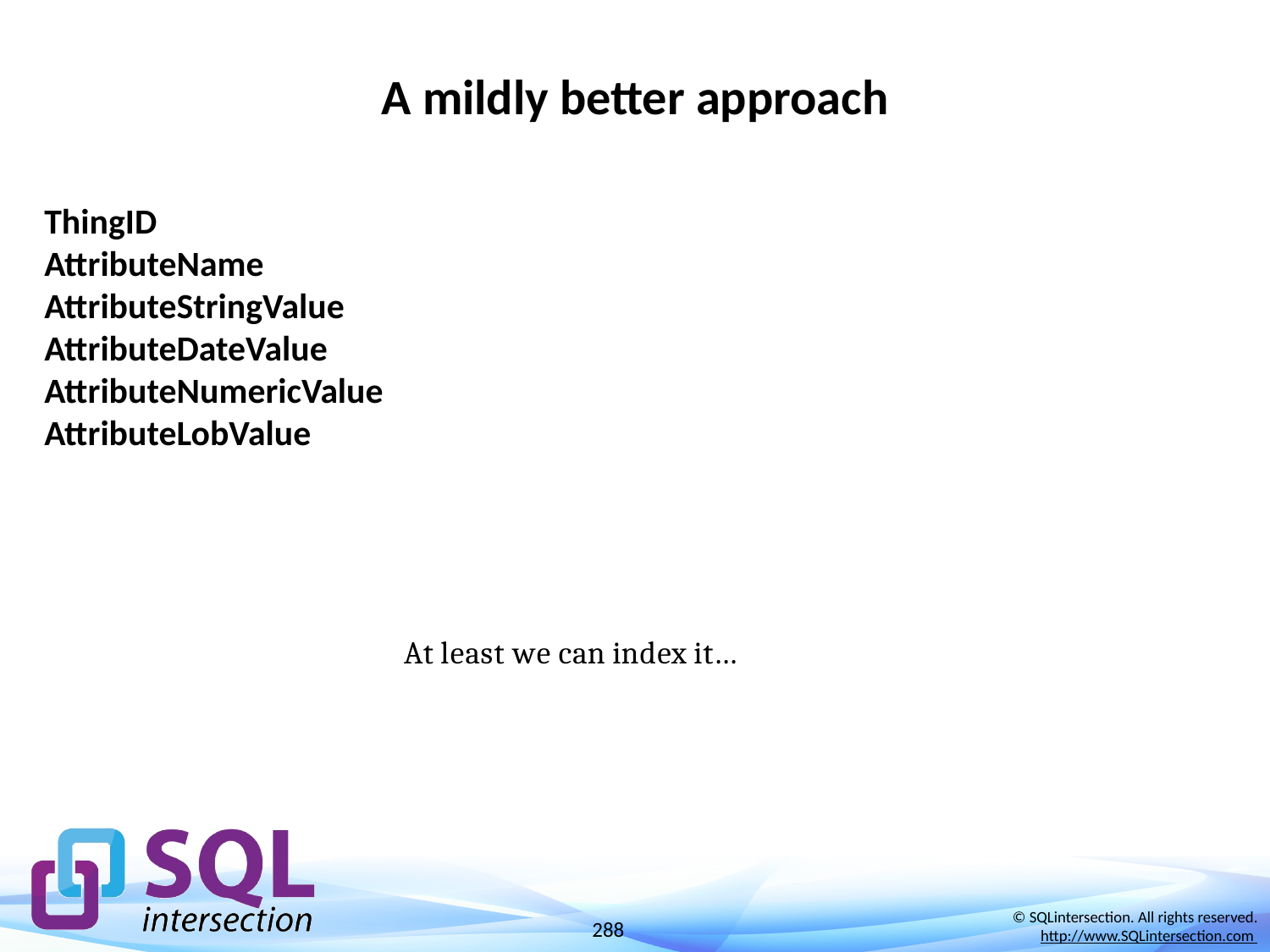

# A mildly better approach
ThingID
AttributeName
AttributeStringValue
AttributeDateValue
AttributeNumericValue
AttributeLobValue
At least we can index it…